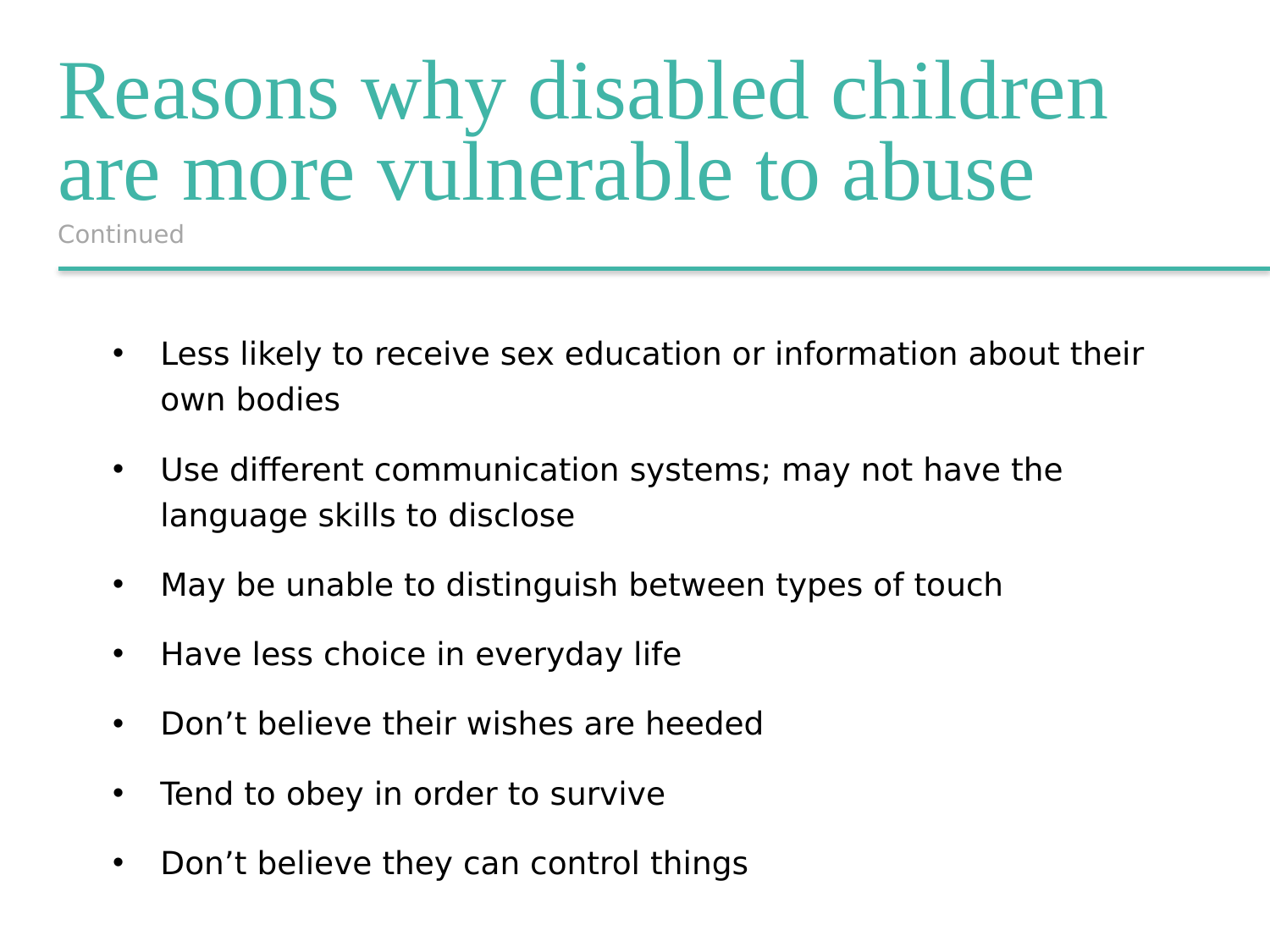

Reasons why disabled children are more vulnerable to abuse
Continued
Less likely to receive sex education or information about their own bodies
Use different communication systems; may not have the language skills to disclose
May be unable to distinguish between types of touch
Have less choice in everyday life
Don’t believe their wishes are heeded
Tend to obey in order to survive
Don’t believe they can control things